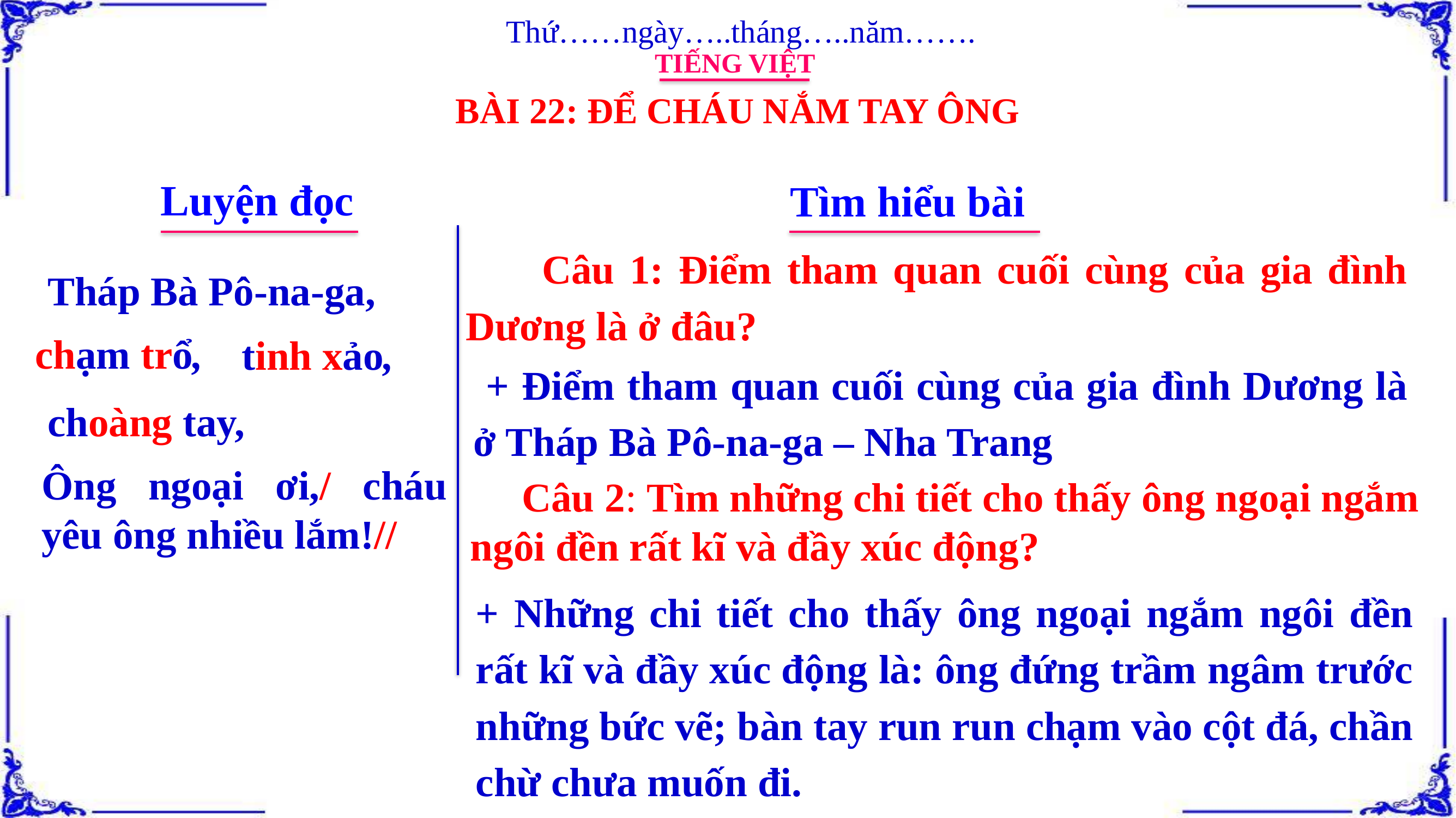

Thứ……ngày…..tháng…..năm…….
TIẾNG VIỆT
BÀI 22: ĐỂ CHÁU NẮM TAY ÔNG
Luyện đọc
Tìm hiểu bài
     Câu 1: Điểm tham quan cuối cùng của gia đình Dương là ở đâu?
Tháp Bà Pô-na-ga,
chạm trổ,
tinh xảo,
 + Điểm tham quan cuối cùng của gia đình Dương là ở Tháp Bà Pô-na-ga – Nha Trang
choàng tay,
Ông ngoại ơi,/ cháu yêu ông nhiều lắm!//
     Câu 2: Tìm những chi tiết cho thấy ông ngoại ngắm ngôi đền rất kĩ và đầy xúc động?
+ Những chi tiết cho thấy ông ngoại ngắm ngôi đền rất kĩ và đầy xúc động là: ông đứng trầm ngâm trước những bức vẽ; bàn tay run run chạm vào cột đá, chần chừ chưa muốn đi.